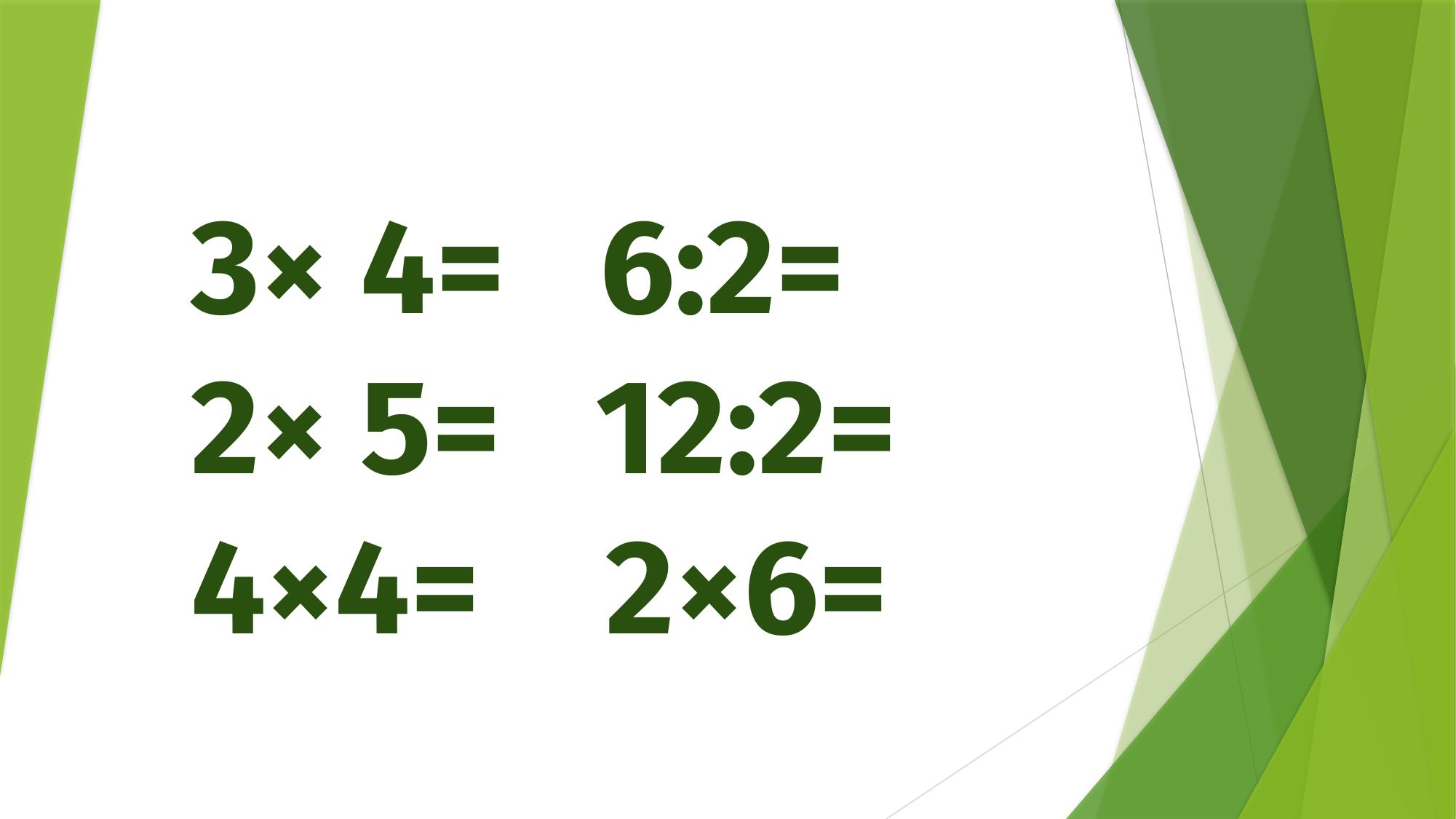

# 3× 4=   6:2=      2× 5=   12:2=  4×4=    2×6=